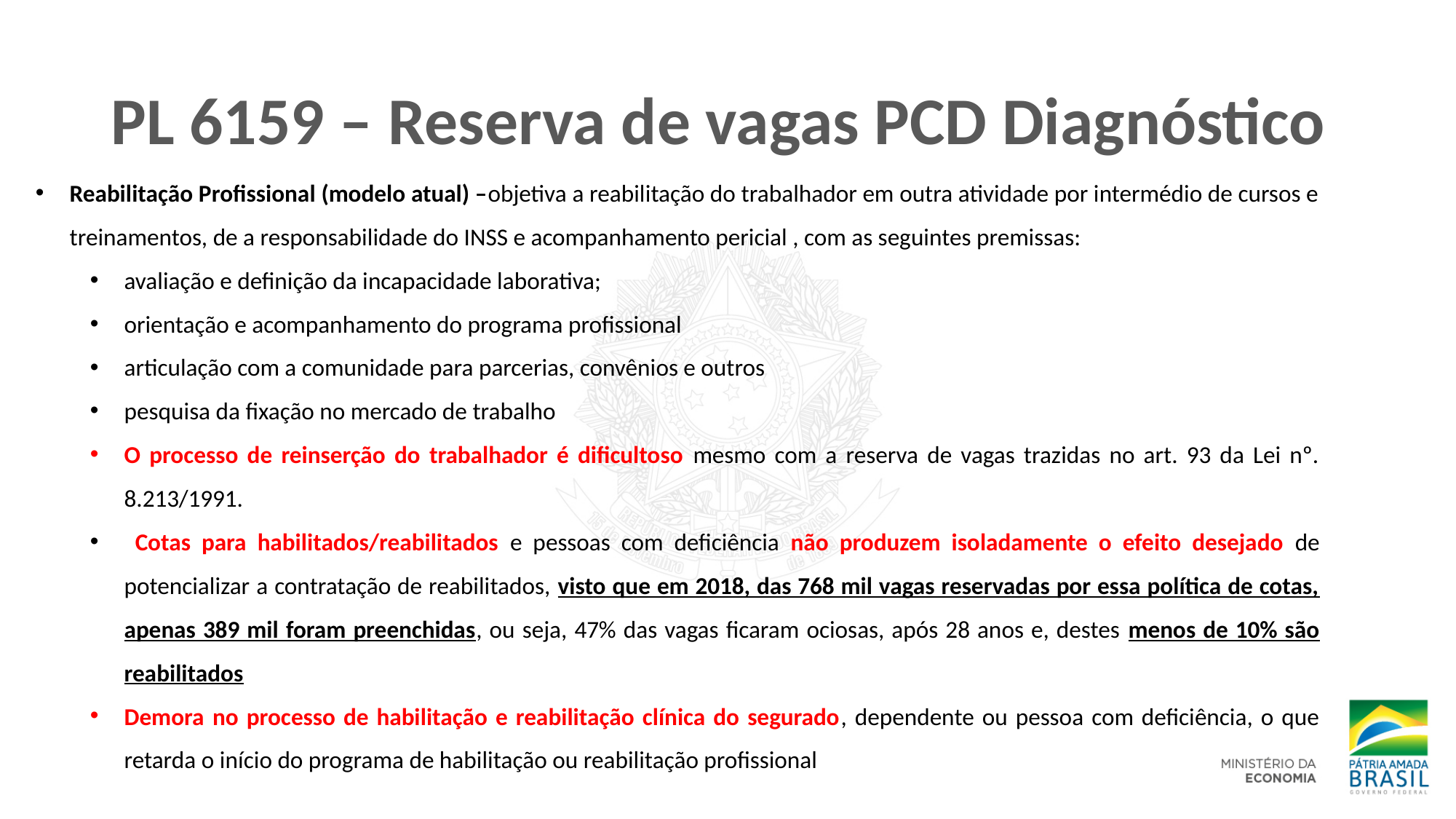

# PL 6159 – Reserva de vagas PCD Diagnóstico
Reabilitação Profissional (modelo atual) –objetiva a reabilitação do trabalhador em outra atividade por intermédio de cursos e treinamentos, de a responsabilidade do INSS e acompanhamento pericial , com as seguintes premissas:
avaliação e definição da incapacidade laborativa;
orientação e acompanhamento do programa profissional
articulação com a comunidade para parcerias, convênios e outros
pesquisa da fixação no mercado de trabalho
O processo de reinserção do trabalhador é dificultoso mesmo com a reserva de vagas trazidas no art. 93 da Lei nº. 8.213/1991.
 Cotas para habilitados/reabilitados e pessoas com deficiência não produzem isoladamente o efeito desejado de potencializar a contratação de reabilitados, visto que em 2018, das 768 mil vagas reservadas por essa política de cotas, apenas 389 mil foram preenchidas, ou seja, 47% das vagas ficaram ociosas, após 28 anos e, destes menos de 10% são reabilitados
Demora no processo de habilitação e reabilitação clínica do segurado, dependente ou pessoa com deficiência, o que retarda o início do programa de habilitação ou reabilitação profissional